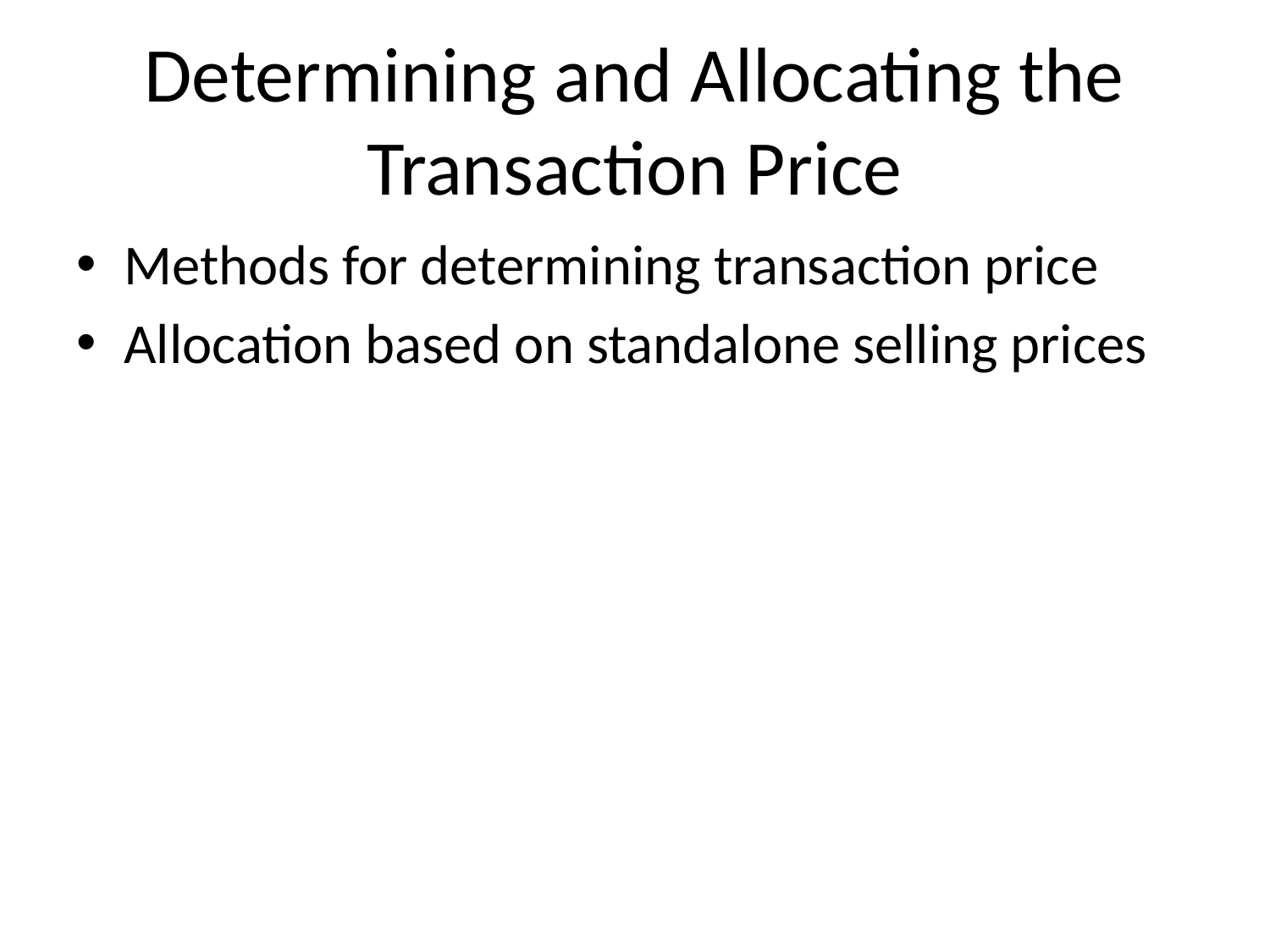

# Determining and Allocating the Transaction Price
Methods for determining transaction price
Allocation based on standalone selling prices